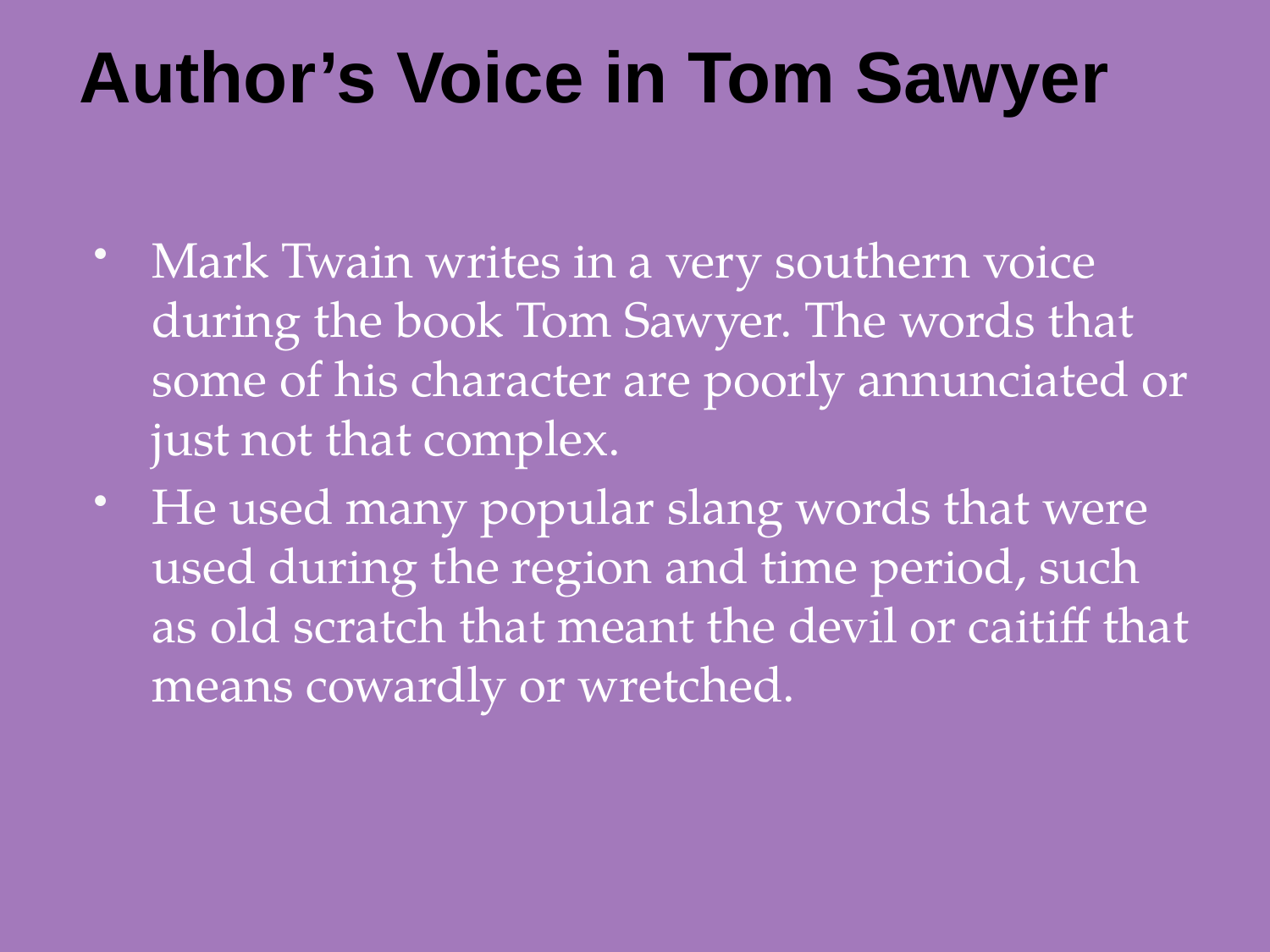

# Author’s Voice in Tom Sawyer
Mark Twain writes in a very southern voice during the book Tom Sawyer. The words that some of his character are poorly annunciated or just not that complex.
He used many popular slang words that were used during the region and time period, such as old scratch that meant the devil or caitiff that means cowardly or wretched.